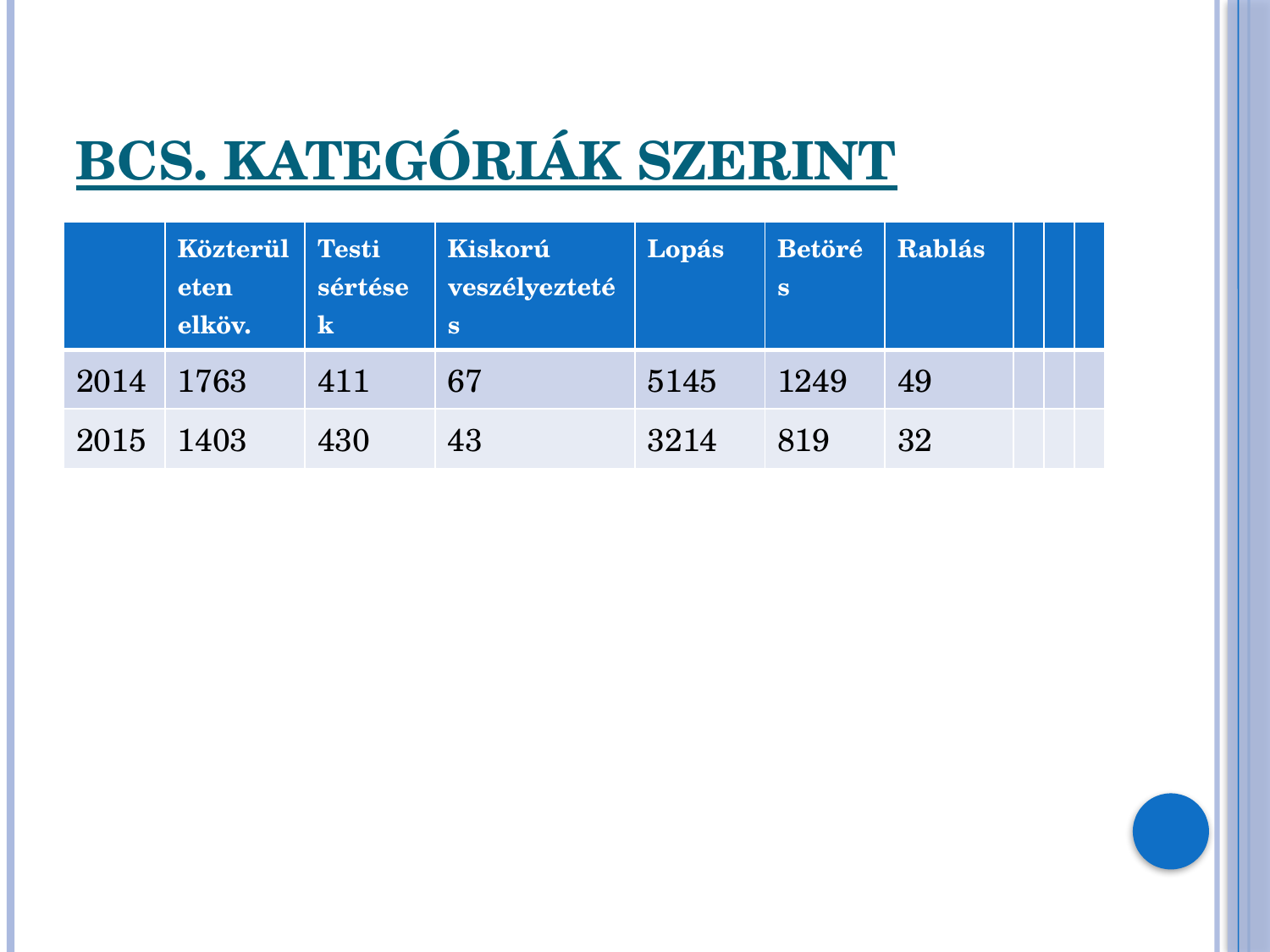

# Bcs. kategóriák szerint
|  | Közterületen elköv. | Testi sértések | Kiskorú veszélyeztetés | Lopás | Betörés | Rablás |  |  |  |
| --- | --- | --- | --- | --- | --- | --- | --- | --- | --- |
| 2014 | 1763 | 411 | 67 | 5145 | 1249 | 49 |  |  |  |
| 2015 | 1403 | 430 | 43 | 3214 | 819 | 32 |  |  |  |